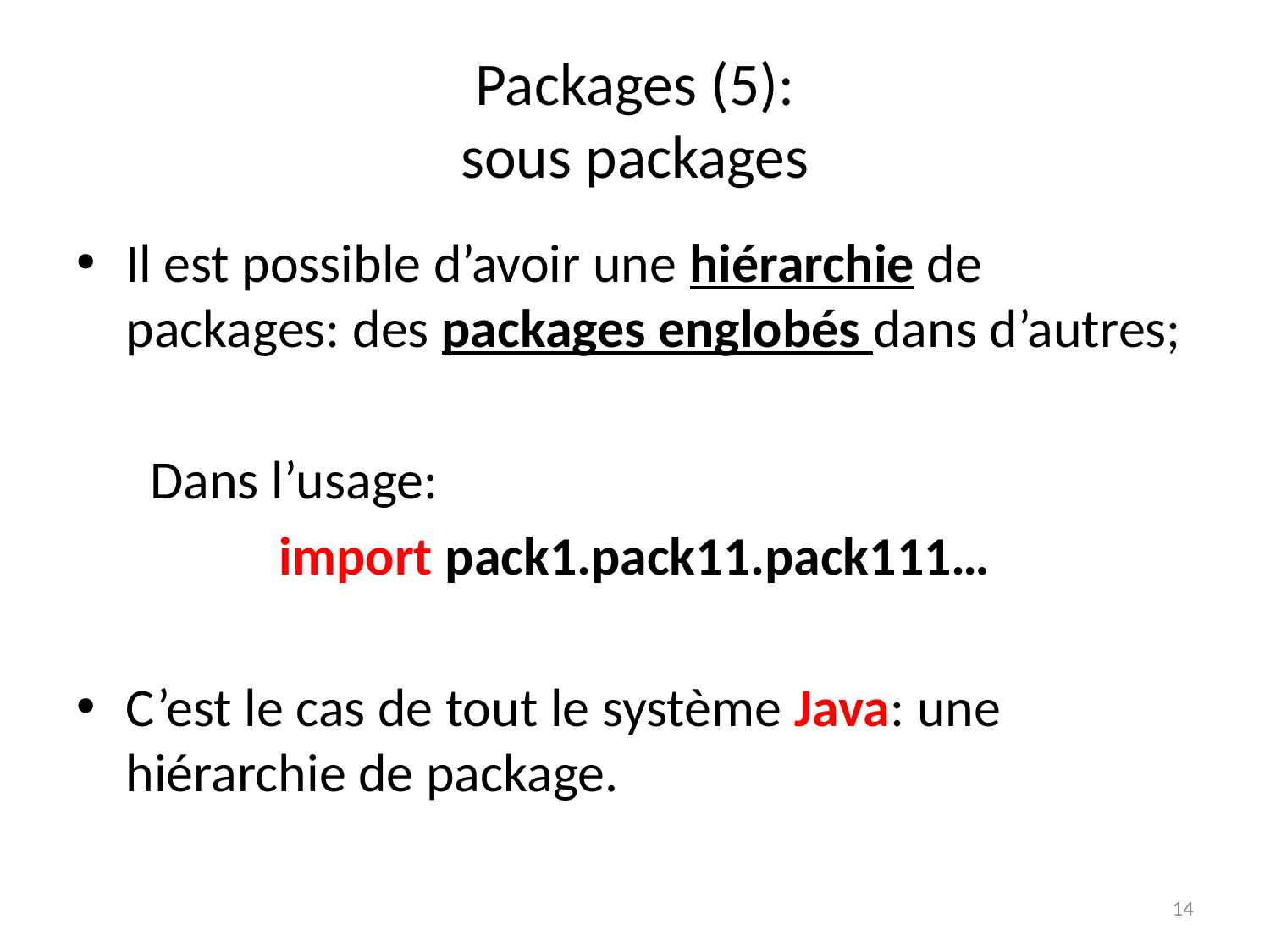

# Packages (5): sous packages
Il est possible d’avoir une hiérarchie de packages: des packages englobés dans d’autres;

      Dans l’usage:
import pack1.pack11.pack111…

C’est le cas de tout le système Java: une hiérarchie de package.
14